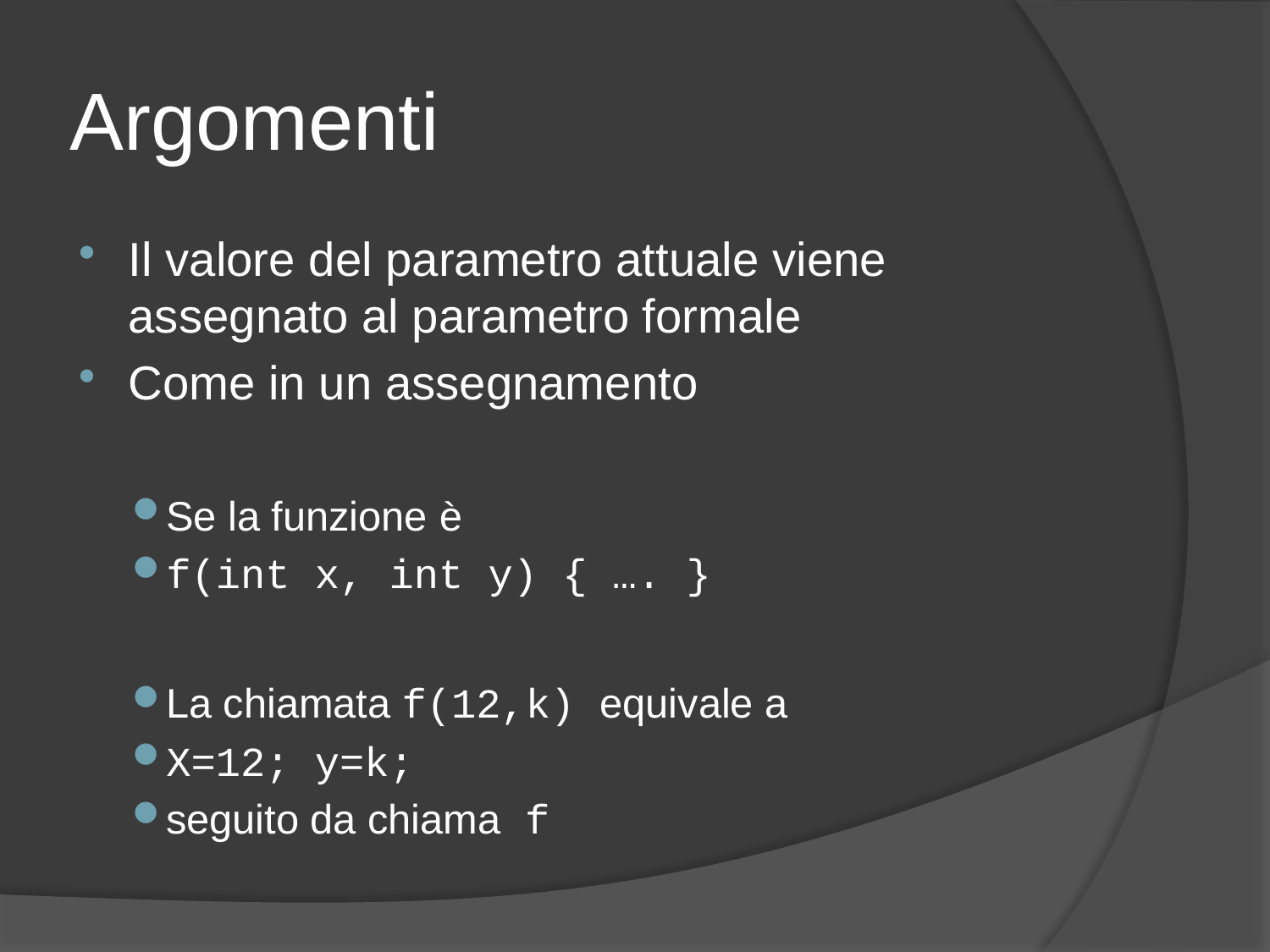

# Argomenti
Il valore del parametro attuale viene assegnato al parametro formale
Come in un assegnamento

Se la funzione è
f(int x, int y) { …. }

La chiamata f(12,k) equivale a
X=12; y=k;
seguito da chiama f